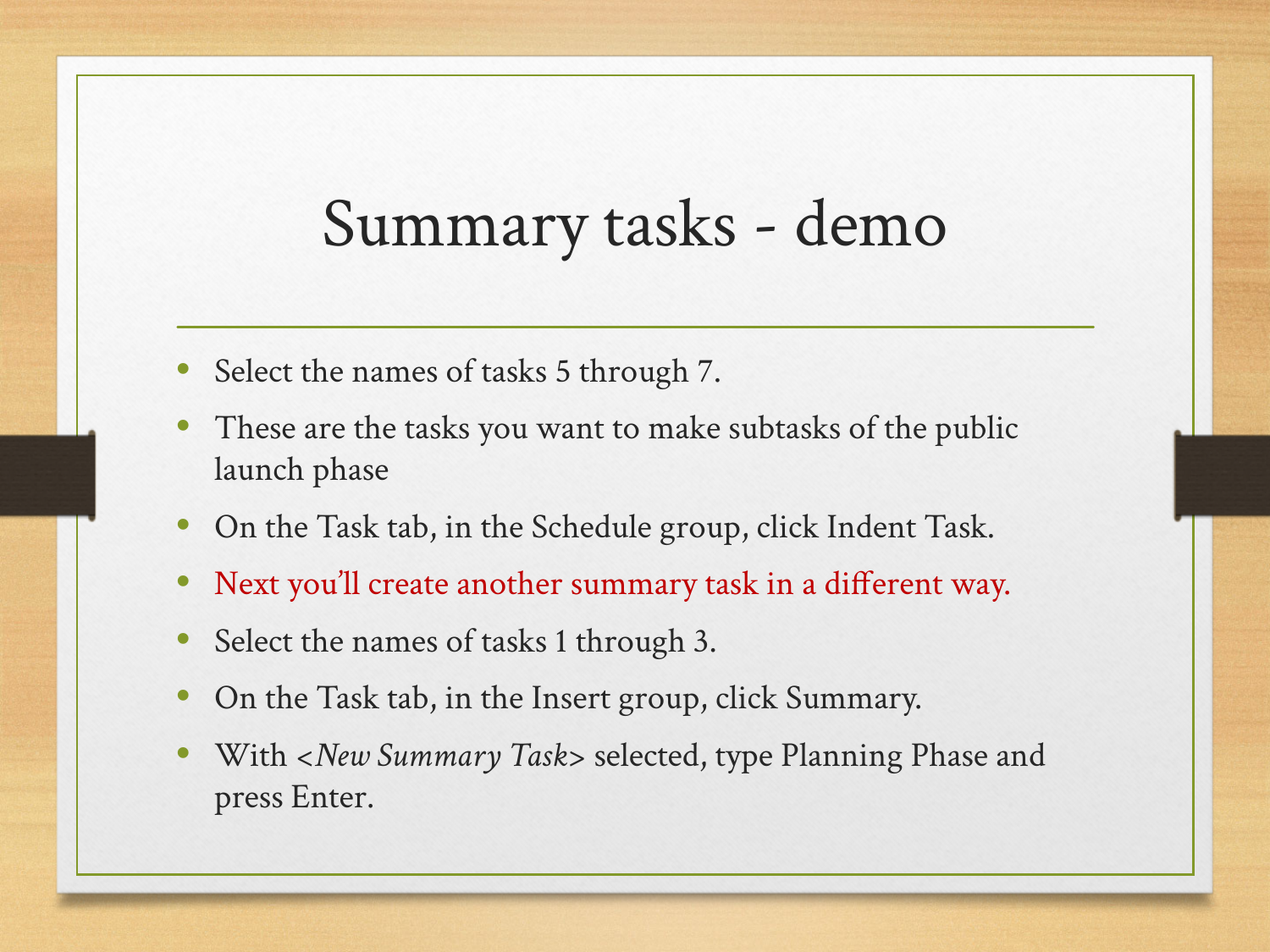

# Summary tasks - demo

Select the names of tasks 5 through 7.
These are the tasks you want to make subtasks of the public launch phase
On the Task tab, in the Schedule group, click Indent Task.
Next you’ll create another summary task in a different way.
Select the names of tasks 1 through 3.
On the Task tab, in the Insert group, click Summary.
With <New Summary Task> selected, type Planning Phase and press Enter.